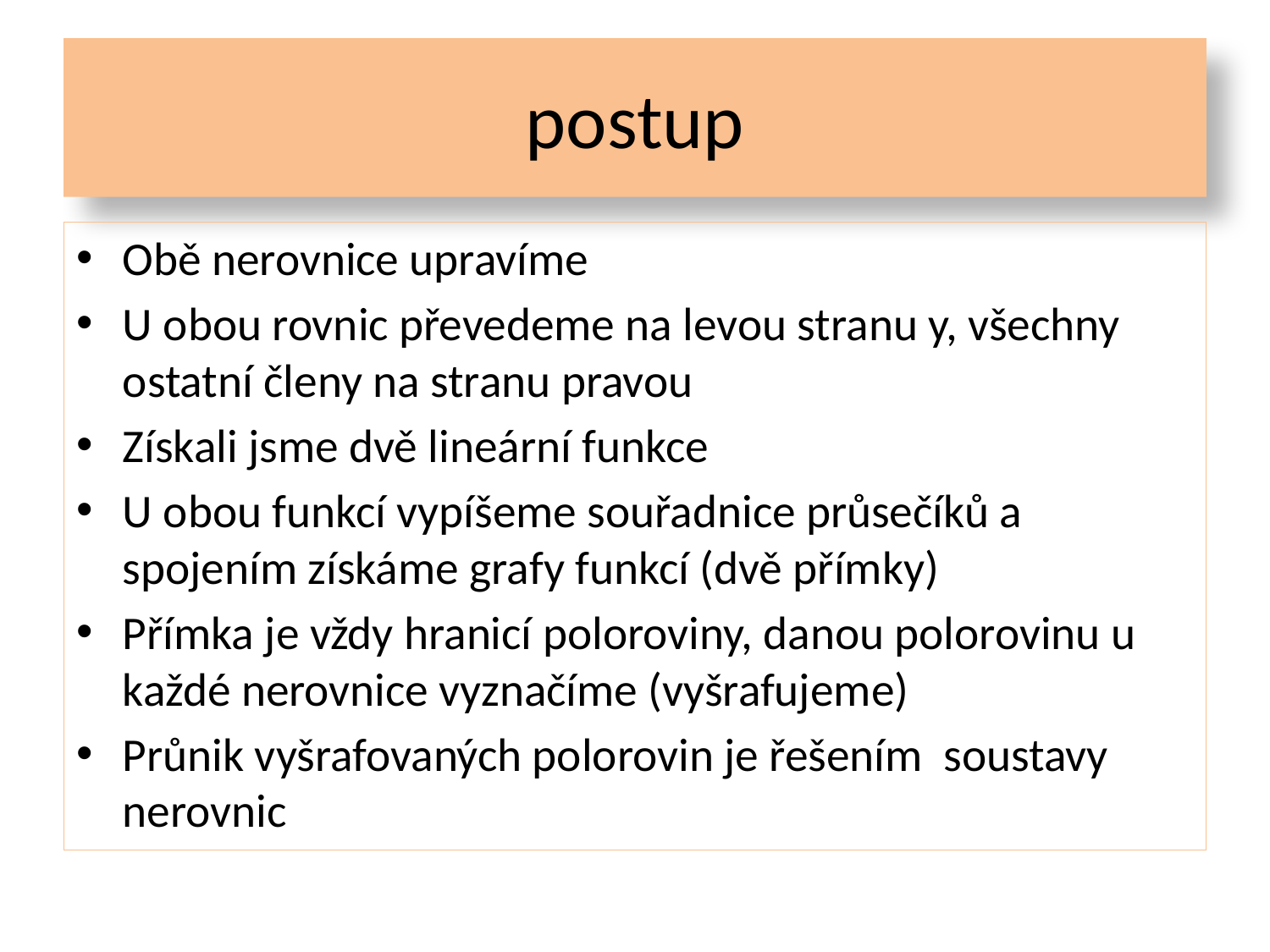

# postup
Obě nerovnice upravíme
U obou rovnic převedeme na levou stranu y, všechny ostatní členy na stranu pravou
Získali jsme dvě lineární funkce
U obou funkcí vypíšeme souřadnice průsečíků a spojením získáme grafy funkcí (dvě přímky)
Přímka je vždy hranicí poloroviny, danou polorovinu u každé nerovnice vyznačíme (vyšrafujeme)
Průnik vyšrafovaných polorovin je řešením  soustavy nerovnic